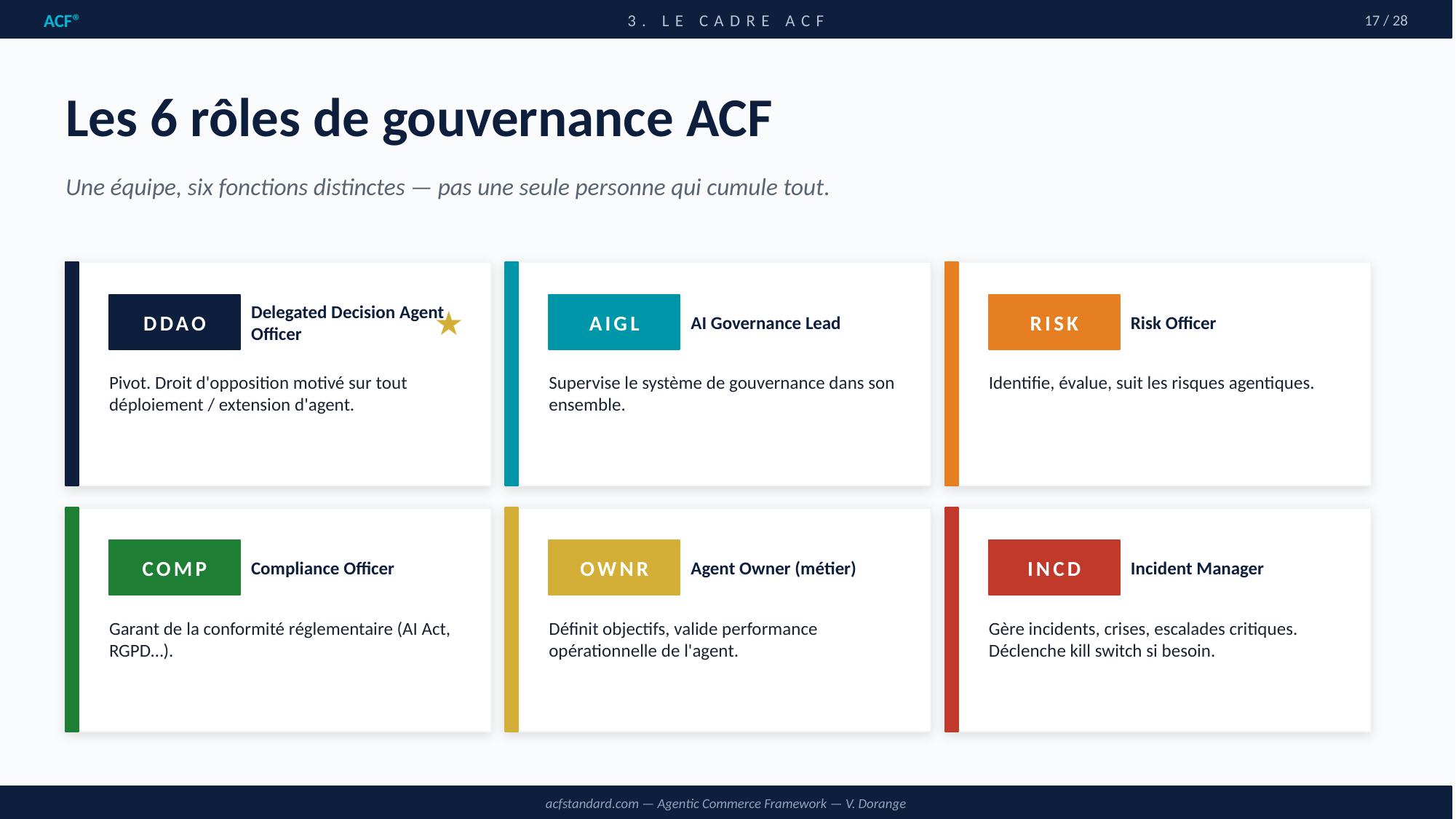

ACF®
3. LE CADRE ACF
17 / 28
Les 6 rôles de gouvernance ACF
Une équipe, six fonctions distinctes — pas une seule personne qui cumule tout.

DDAO
Delegated Decision Agent Officer
★

AIGL
AI Governance Lead

RISK
Risk Officer
Pivot. Droit d'opposition motivé sur tout déploiement / extension d'agent.
Supervise le système de gouvernance dans son ensemble.
Identifie, évalue, suit les risques agentiques.

COMP
Compliance Officer

OWNR
Agent Owner (métier)

INCD
Incident Manager
Garant de la conformité réglementaire (AI Act, RGPD…).
Définit objectifs, valide performance opérationnelle de l'agent.
Gère incidents, crises, escalades critiques. Déclenche kill switch si besoin.

acfstandard.com — Agentic Commerce Framework — V. Dorange